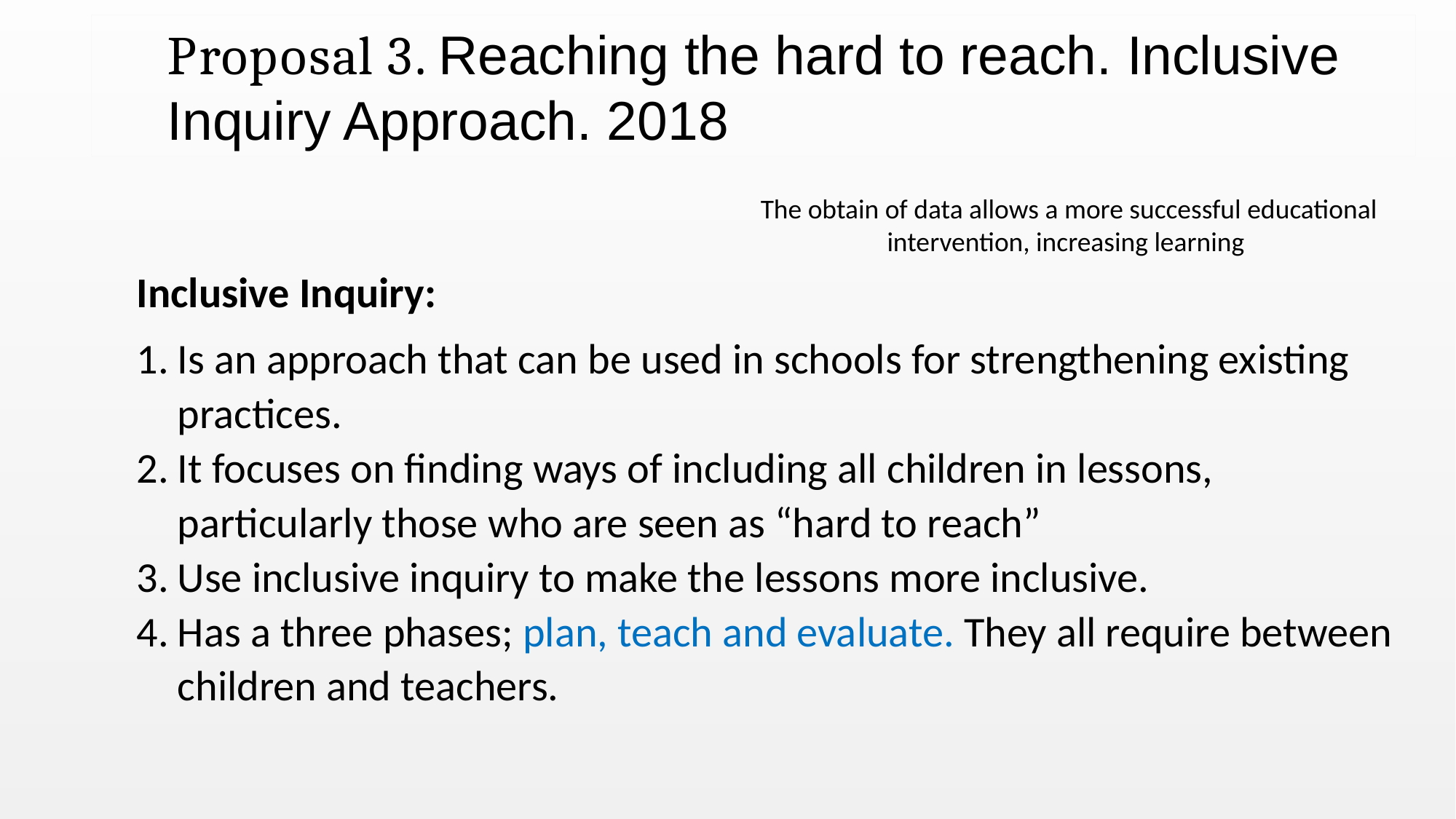

Proposal 3. Reaching the hard to reach. Inclusive Inquiry Approach. 2018
The obtain of data allows a more successful educational intervention, increasing learning
Inclusive Inquiry:
Is an approach that can be used in schools for strengthening existing practices.
It focuses on finding ways of including all children in lessons, particularly those who are seen as “hard to reach”
Use inclusive inquiry to make the lessons more inclusive.
Has a three phases; plan, teach and evaluate. They all require between children and teachers.